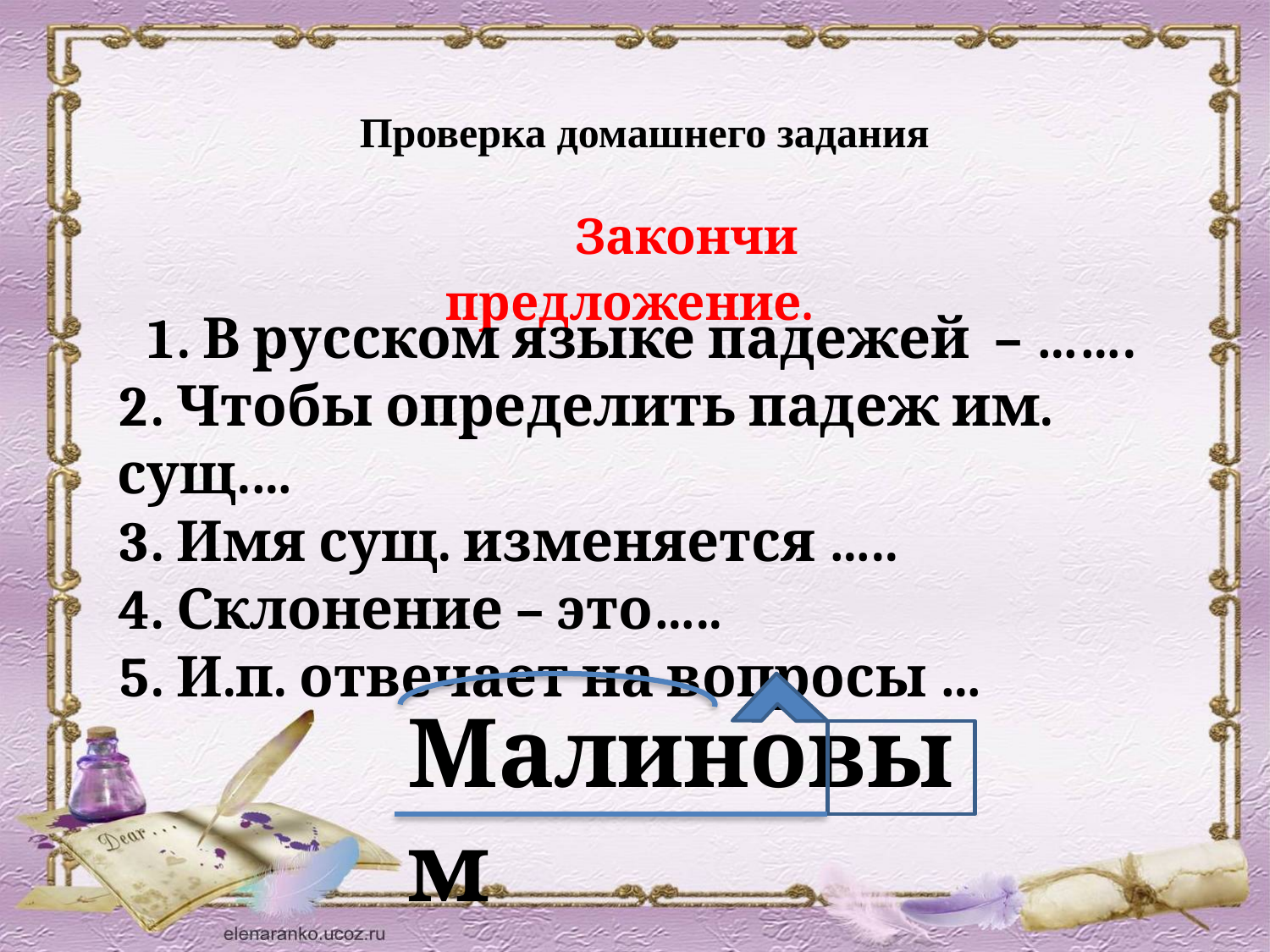

Проверка домашнего задания
       Закончи предложение.
1. В русском языке падежей  – …….
2. Чтобы определить падеж им. сущ.…
3. Имя сущ. изменяется …..
4. Склонение – это…..
5. И.п. отвечает на вопросы …

Малиновым